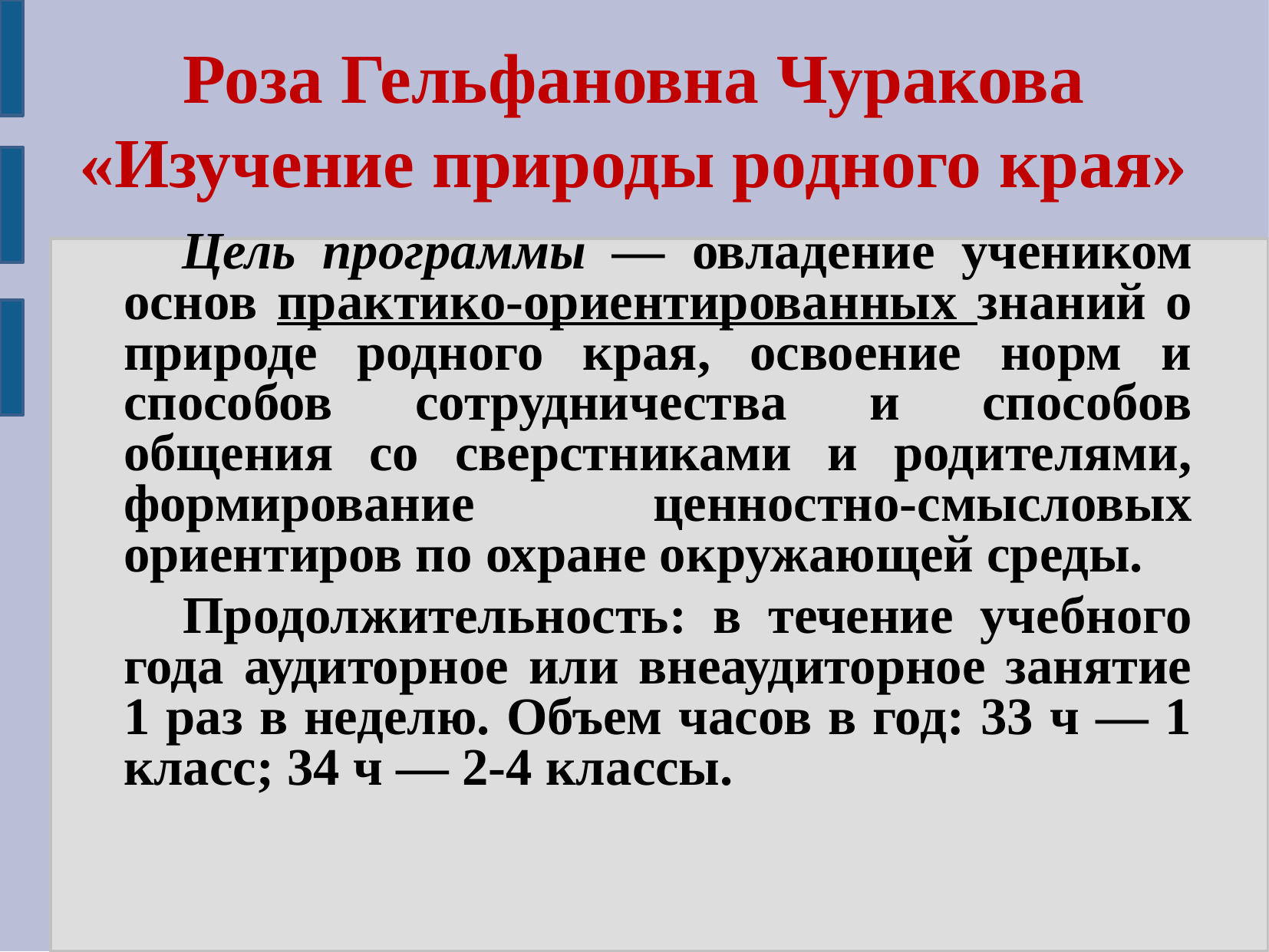

Роза Гельфановна Чуракова
«Изучение природы родного края»
    Цель программы — овладение учеником основ практико-ориентированных знаний о природе родного края, освоение норм и способов сотрудничества и способов общения со сверстниками и родителями, формирование ценностно-смысловых ориентиров по охране окружающей среды.
    Продолжительность: в течение учебного года аудиторное или внеаудиторное занятие 1 раз в неделю. Объем часов в год: 33 ч — 1 класс; 34 ч — 2-4 классы.